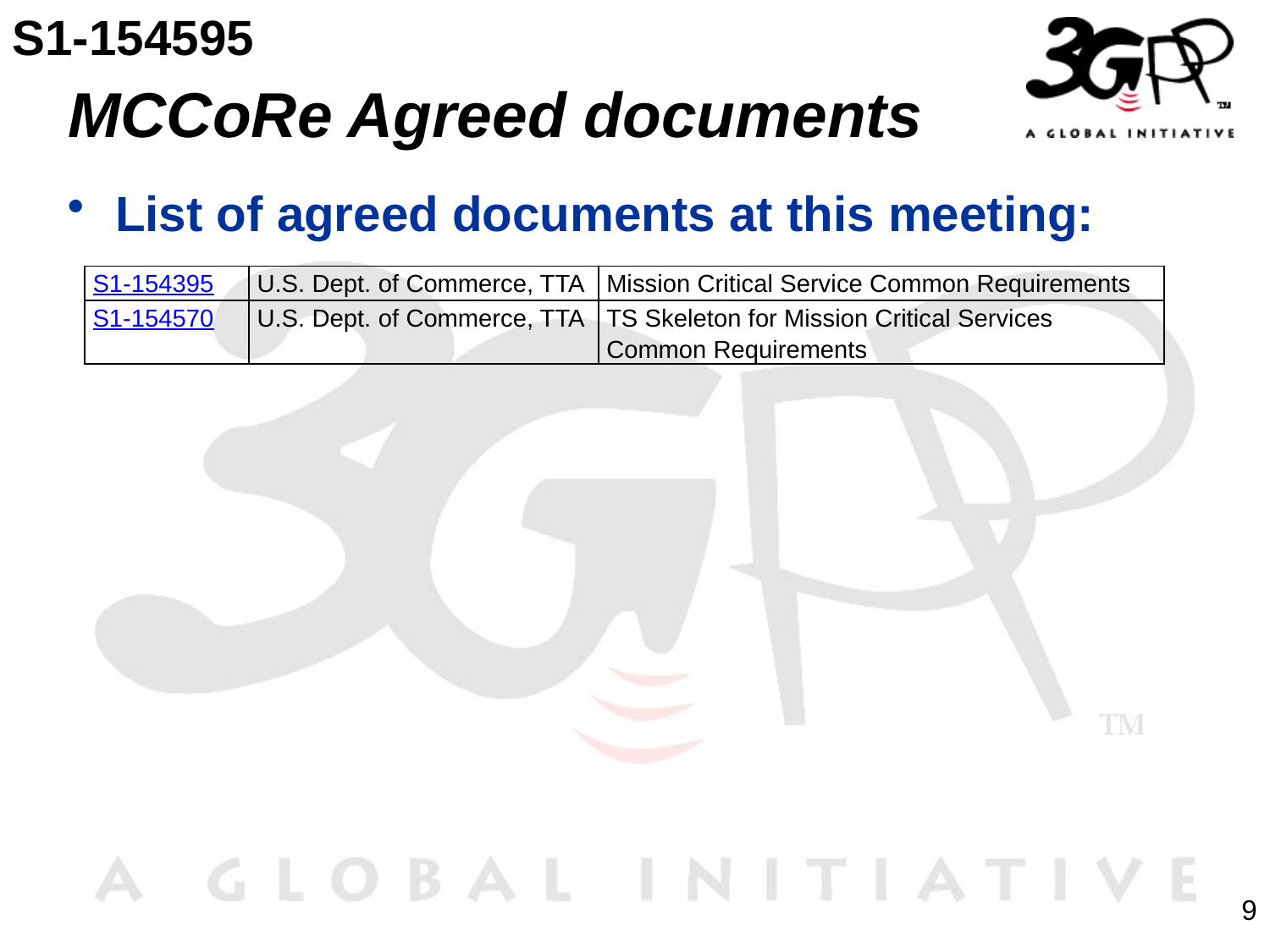

S1-154595
# MCCoRe Agreed documents
List of agreed documents at this meeting:

| S1-154395 | U.S. Dept. of Commerce, TTA | Mission Critical Service Common Requirements |
| --- | --- | --- |
| S1-154570 | U.S. Dept. of Commerce, TTA | TS Skeleton for Mission Critical Services Common Requirements |
9